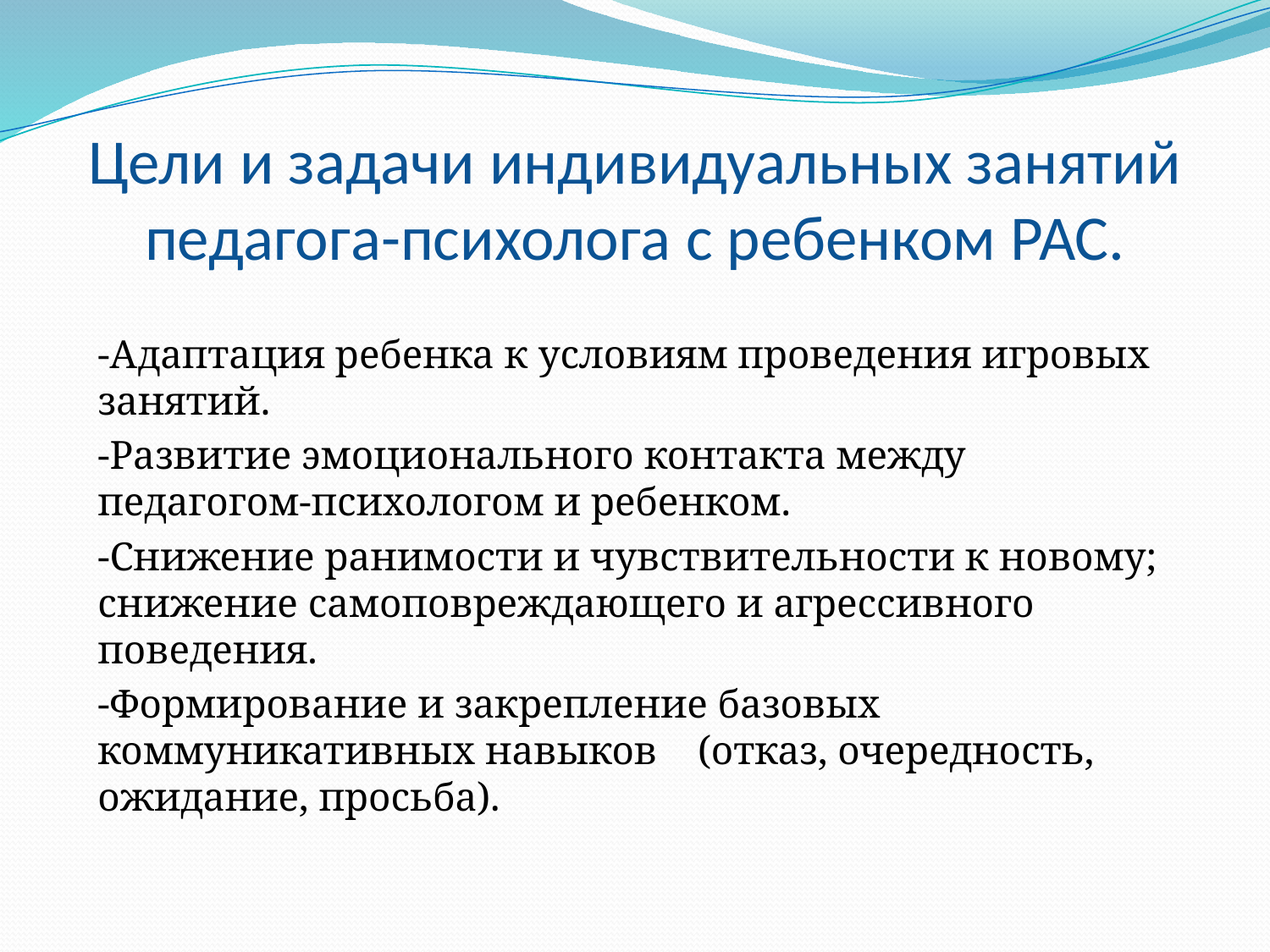

# Цели и задачи индивидуальных занятий педагога-психолога с ребенком РАС.

-Адаптация ребенка к условиям проведения игровых занятий.
-Развитие эмоционального контакта между педагогом-психологом и ребенком.
-Снижение ранимости и чувствительности к новому; снижение самоповреждающего и агрессивного поведения.
-Формирование и закрепление базовых коммуникативных навыков    (отказ, очередность, ожидание, просьба).